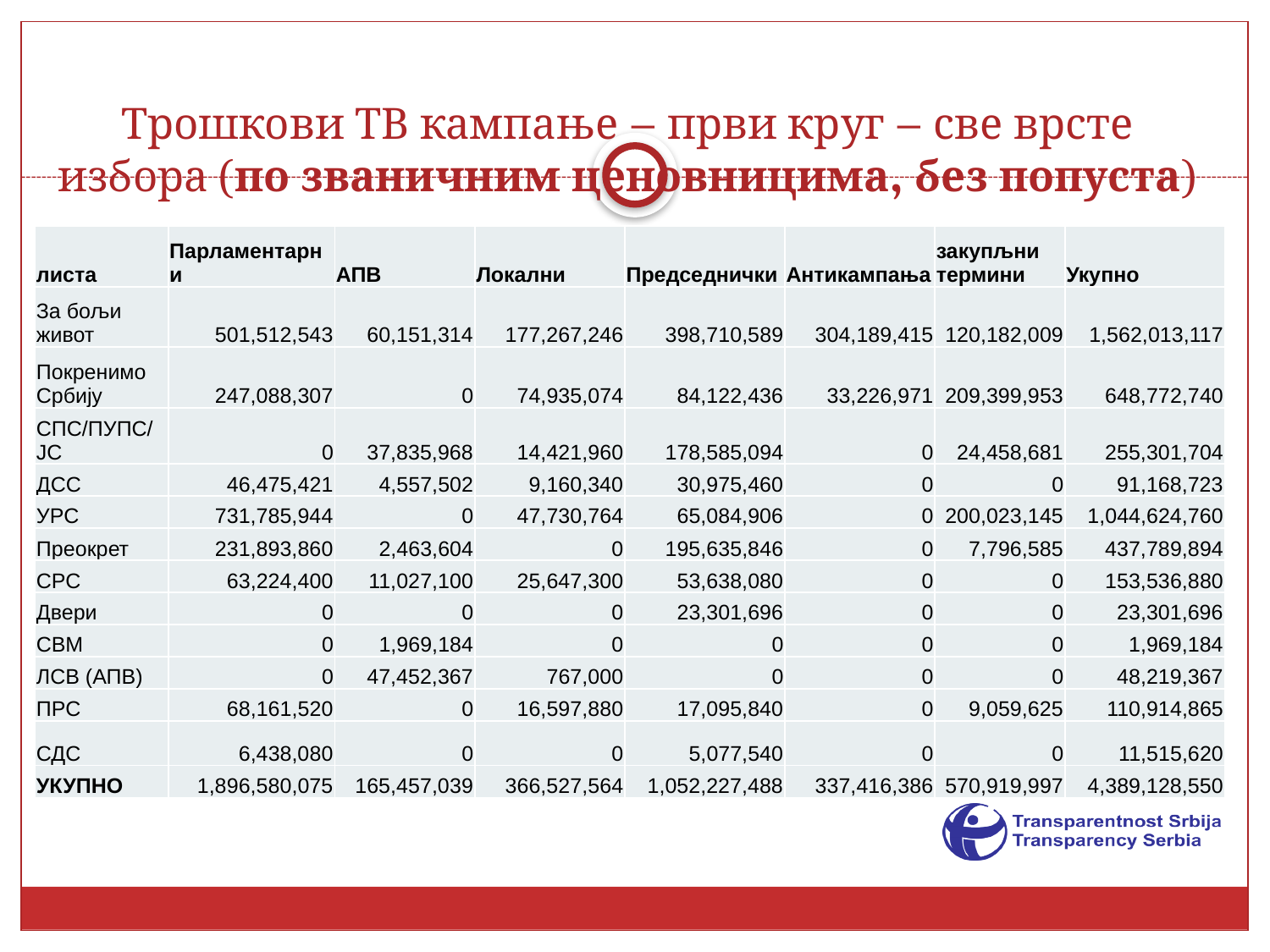

# Трошкови ТВ кампање – први круг – све врсте избора (по званичним ценовницима, без попуста)
| листа | Парламентарни | АПВ | Локални | Председнички | Антикампања | закупљни термини | Укупно |
| --- | --- | --- | --- | --- | --- | --- | --- |
| За бољи живот | 501,512,543 | 60,151,314 | 177,267,246 | 398,710,589 | 304,189,415 | 120,182,009 | 1,562,013,117 |
| Покренимо Србију | 247,088,307 | 0 | 74,935,074 | 84,122,436 | 33,226,971 | 209,399,953 | 648,772,740 |
| СПС/ПУПС/ЈС | 0 | 37,835,968 | 14,421,960 | 178,585,094 | 0 | 24,458,681 | 255,301,704 |
| ДСС | 46,475,421 | 4,557,502 | 9,160,340 | 30,975,460 | 0 | 0 | 91,168,723 |
| УРС | 731,785,944 | 0 | 47,730,764 | 65,084,906 | 0 | 200,023,145 | 1,044,624,760 |
| Преокрет | 231,893,860 | 2,463,604 | 0 | 195,635,846 | 0 | 7,796,585 | 437,789,894 |
| СРС | 63,224,400 | 11,027,100 | 25,647,300 | 53,638,080 | 0 | 0 | 153,536,880 |
| Двери | 0 | 0 | 0 | 23,301,696 | 0 | 0 | 23,301,696 |
| СВМ | 0 | 1,969,184 | 0 | 0 | 0 | 0 | 1,969,184 |
| ЛСВ (АПВ) | 0 | 47,452,367 | 767,000 | 0 | 0 | 0 | 48,219,367 |
| ПРС | 68,161,520 | 0 | 16,597,880 | 17,095,840 | 0 | 9,059,625 | 110,914,865 |
| СДС | 6,438,080 | 0 | 0 | 5,077,540 | 0 | 0 | 11,515,620 |
| УКУПНО | 1,896,580,075 | 165,457,039 | 366,527,564 | 1,052,227,488 | 337,416,386 | 570,919,997 | 4,389,128,550 |